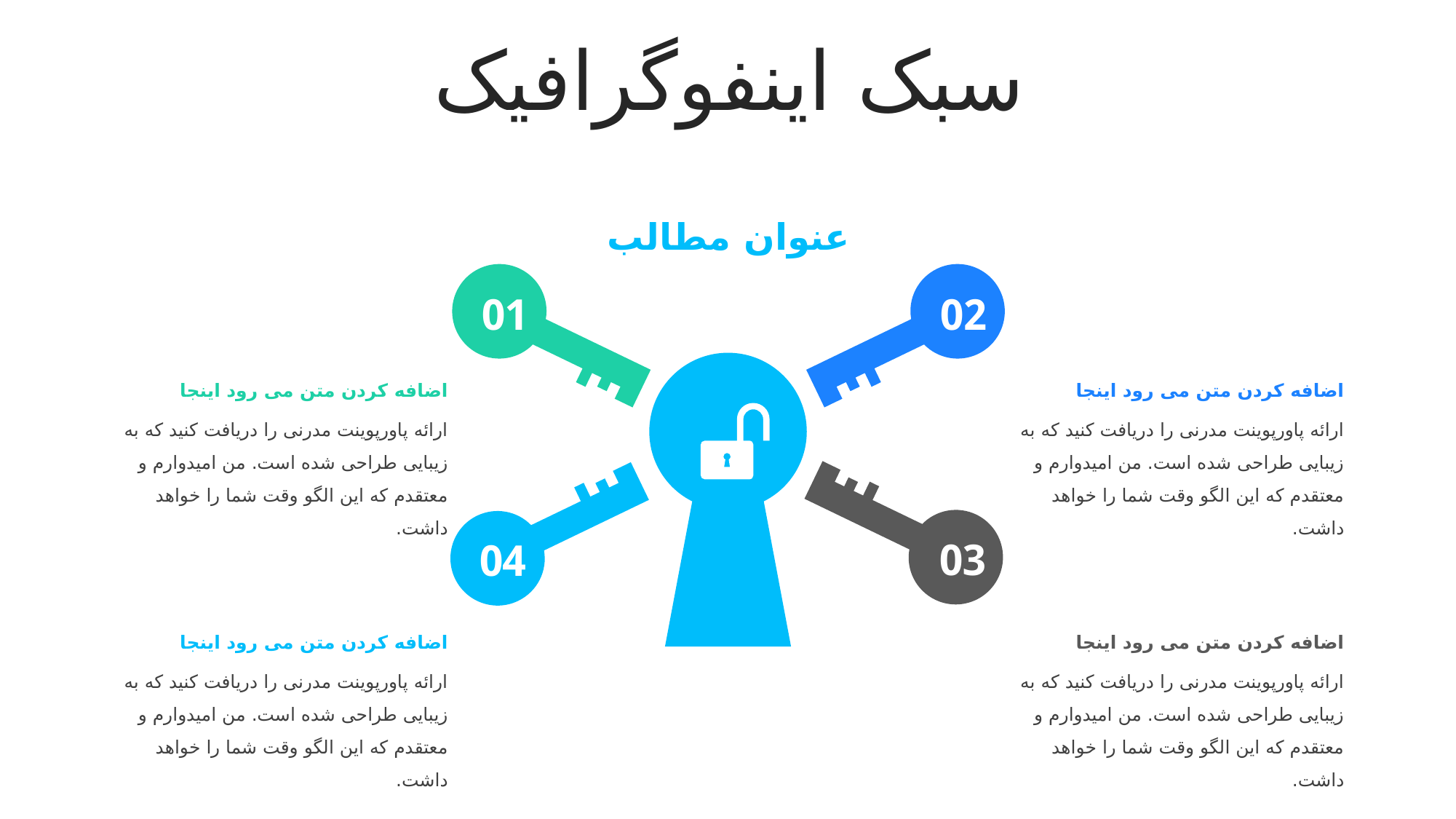

سبک اینفوگرافیک
عنوان مطالب
01
02

03
04
اضافه کردن متن می رود اینجا
ارائه پاورپوینت مدرنی را دریافت کنید که به زیبایی طراحی شده است. من امیدوارم و معتقدم که این الگو وقت شما را خواهد داشت.
اضافه کردن متن می رود اینجا
ارائه پاورپوینت مدرنی را دریافت کنید که به زیبایی طراحی شده است. من امیدوارم و معتقدم که این الگو وقت شما را خواهد داشت.

اضافه کردن متن می رود اینجا
ارائه پاورپوینت مدرنی را دریافت کنید که به زیبایی طراحی شده است. من امیدوارم و معتقدم که این الگو وقت شما را خواهد داشت.
اضافه کردن متن می رود اینجا
ارائه پاورپوینت مدرنی را دریافت کنید که به زیبایی طراحی شده است. من امیدوارم و معتقدم که این الگو وقت شما را خواهد داشت.